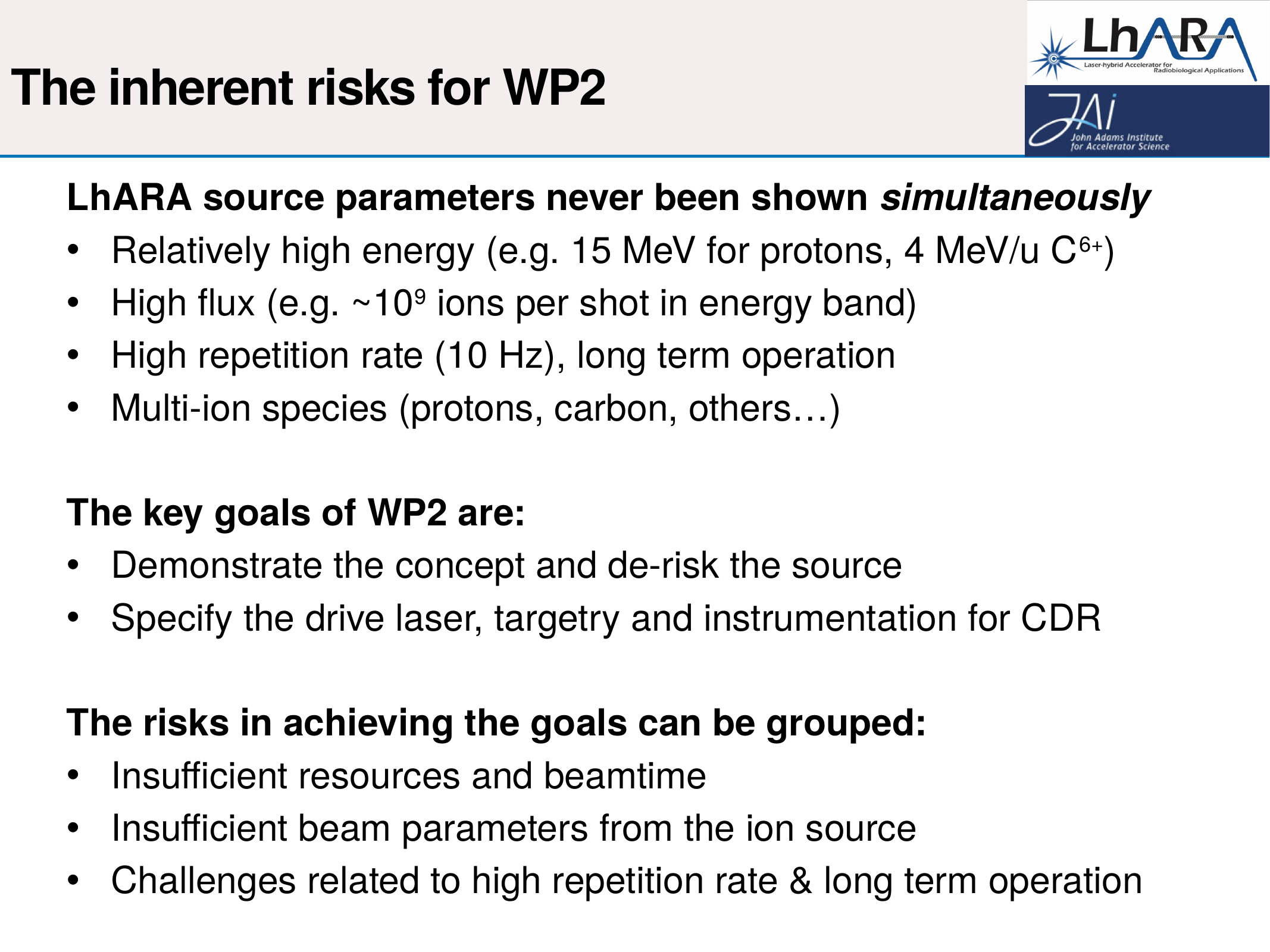

# The inherent risks for WP2
LhARA source parameters never been shown simultaneously
Relatively high energy (e.g. 15 MeV for protons, 4 MeV/u C6+)
High flux (e.g. ~109 ions per shot in energy band)
High repetition rate (10 Hz), long term operation
Multi-ion species (protons, carbon, others…)

The key goals of WP2 are:
Demonstrate the concept and de-risk the source
Specify the drive laser, targetry and instrumentation for CDR

The risks in achieving the goals can be grouped:
Insufficient resources and beamtime
Insufficient beam parameters from the ion source
Challenges related to high repetition rate & long term operation